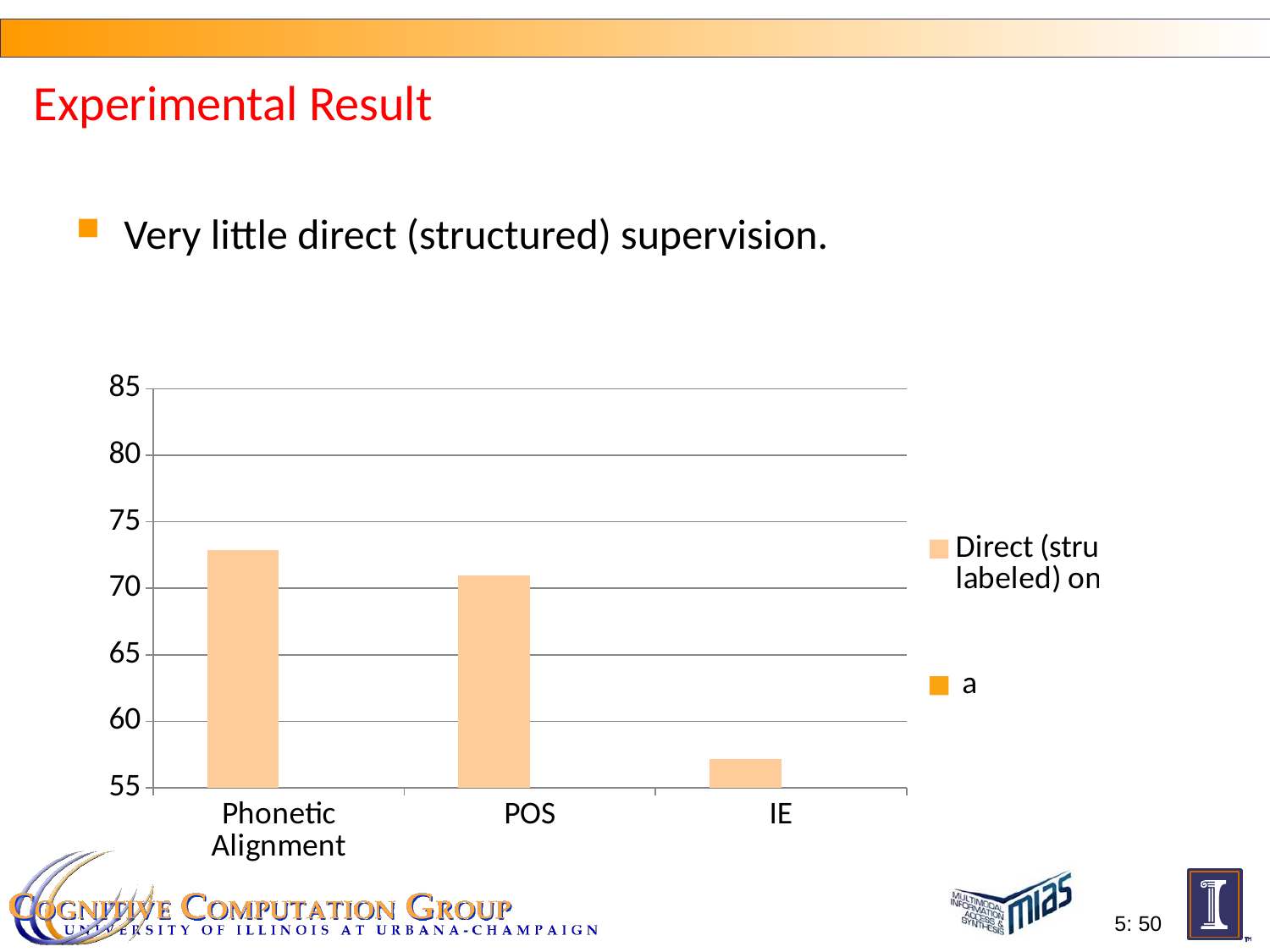

Experimental Result
Very little direct (structured) supervision.

### Chart

| Category | Direct (structured labeled) only |  a |
|---|---|---|
| Phonetic Alignment | 72.9 | 0.0 |
| POS | 71.0 | 0.0 |
| IE | 57.18 | 0.0 |
5: 50